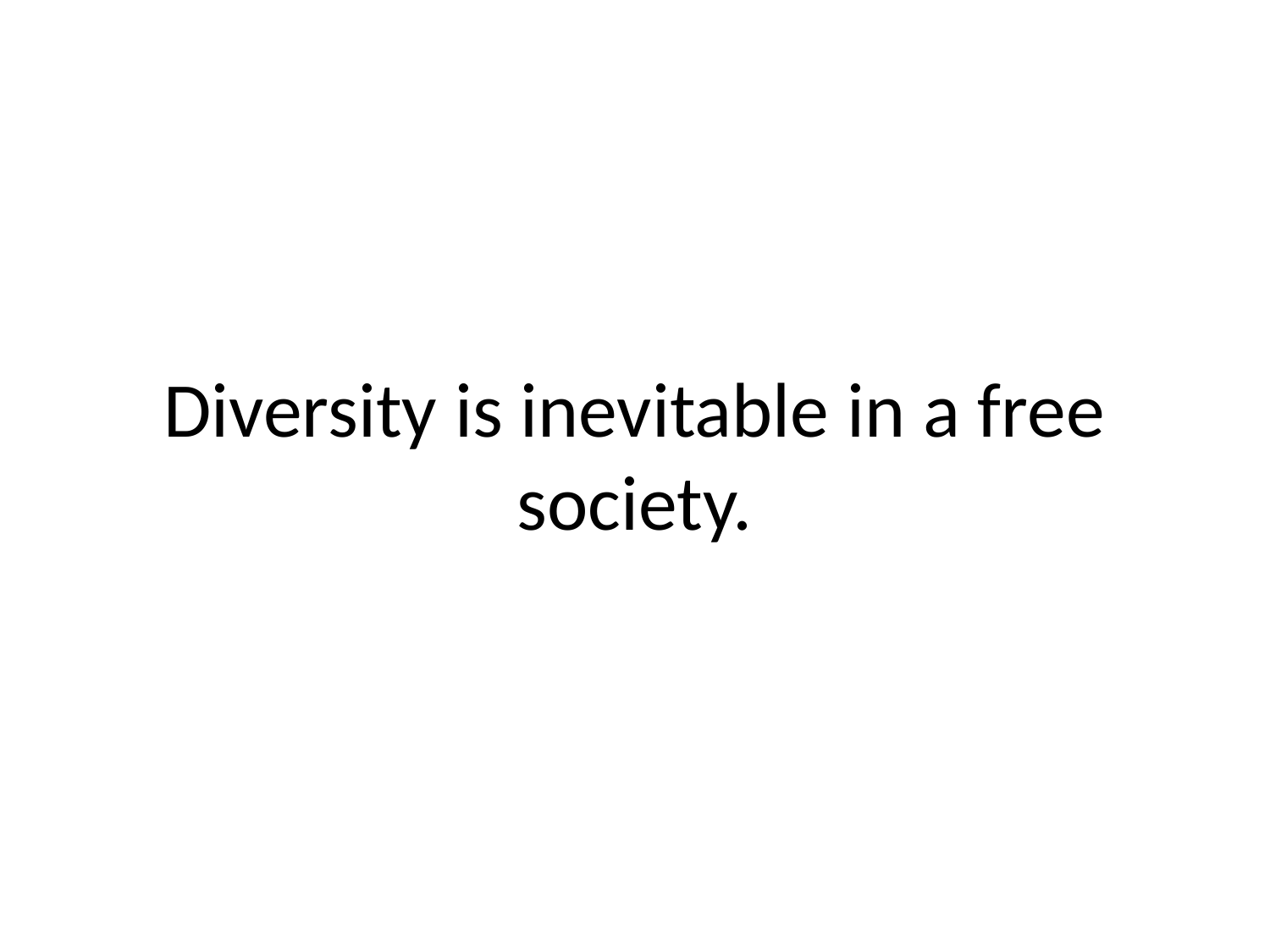

# Diversity is inevitable in a free society.